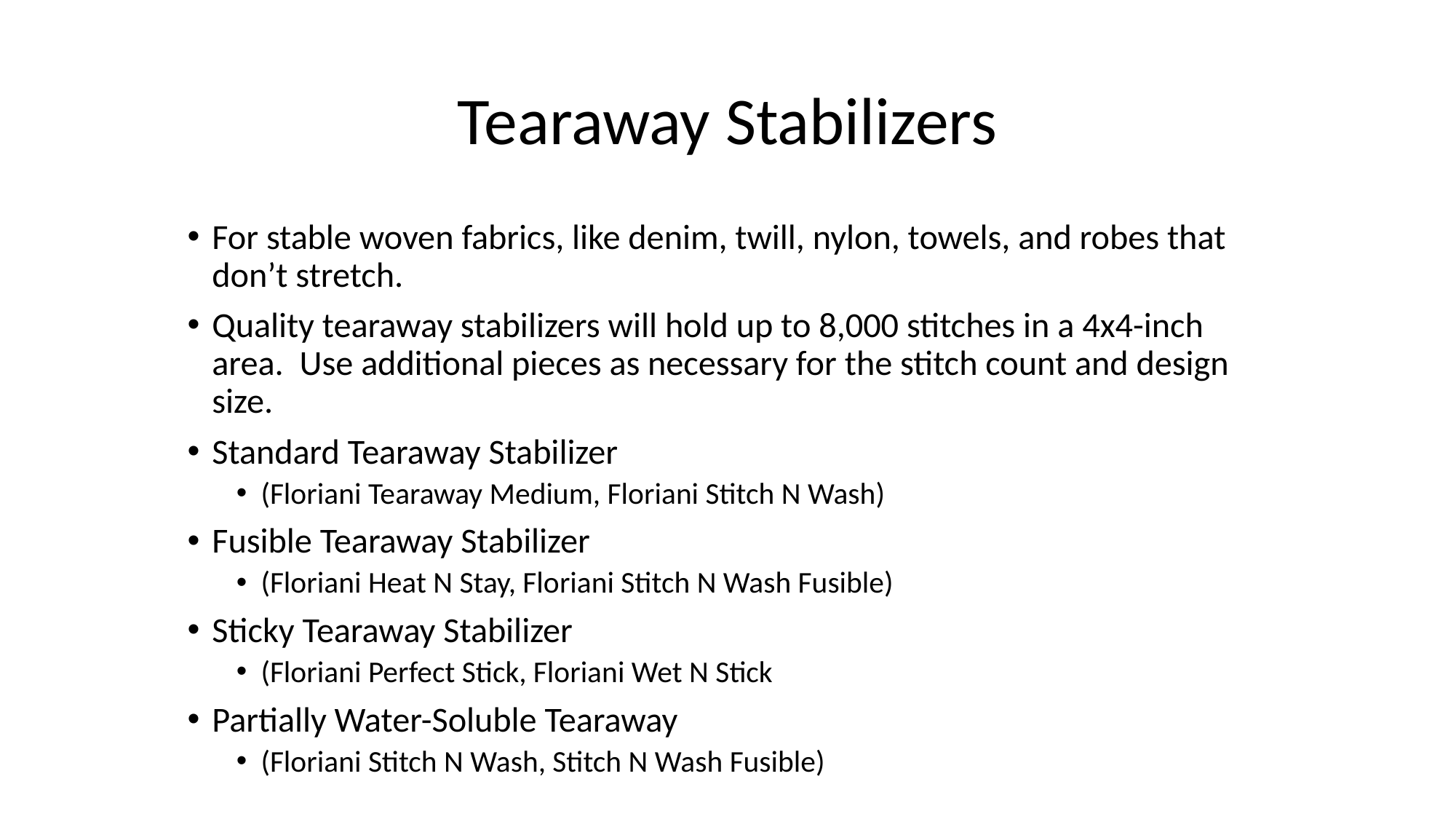

# Tearaway Stabilizers
For stable woven fabrics, like denim, twill, nylon, towels, and robes that don’t stretch.
Quality tearaway stabilizers will hold up to 8,000 stitches in a 4x4-inch area.  Use additional pieces as necessary for the stitch count and design size.
Standard Tearaway Stabilizer
(Floriani Tearaway Medium, Floriani Stitch N Wash)
Fusible Tearaway Stabilizer
(Floriani Heat N Stay, Floriani Stitch N Wash Fusible)
Sticky Tearaway Stabilizer
(Floriani Perfect Stick, Floriani Wet N Stick
Partially Water-Soluble Tearaway
(Floriani Stitch N Wash, Stitch N Wash Fusible)